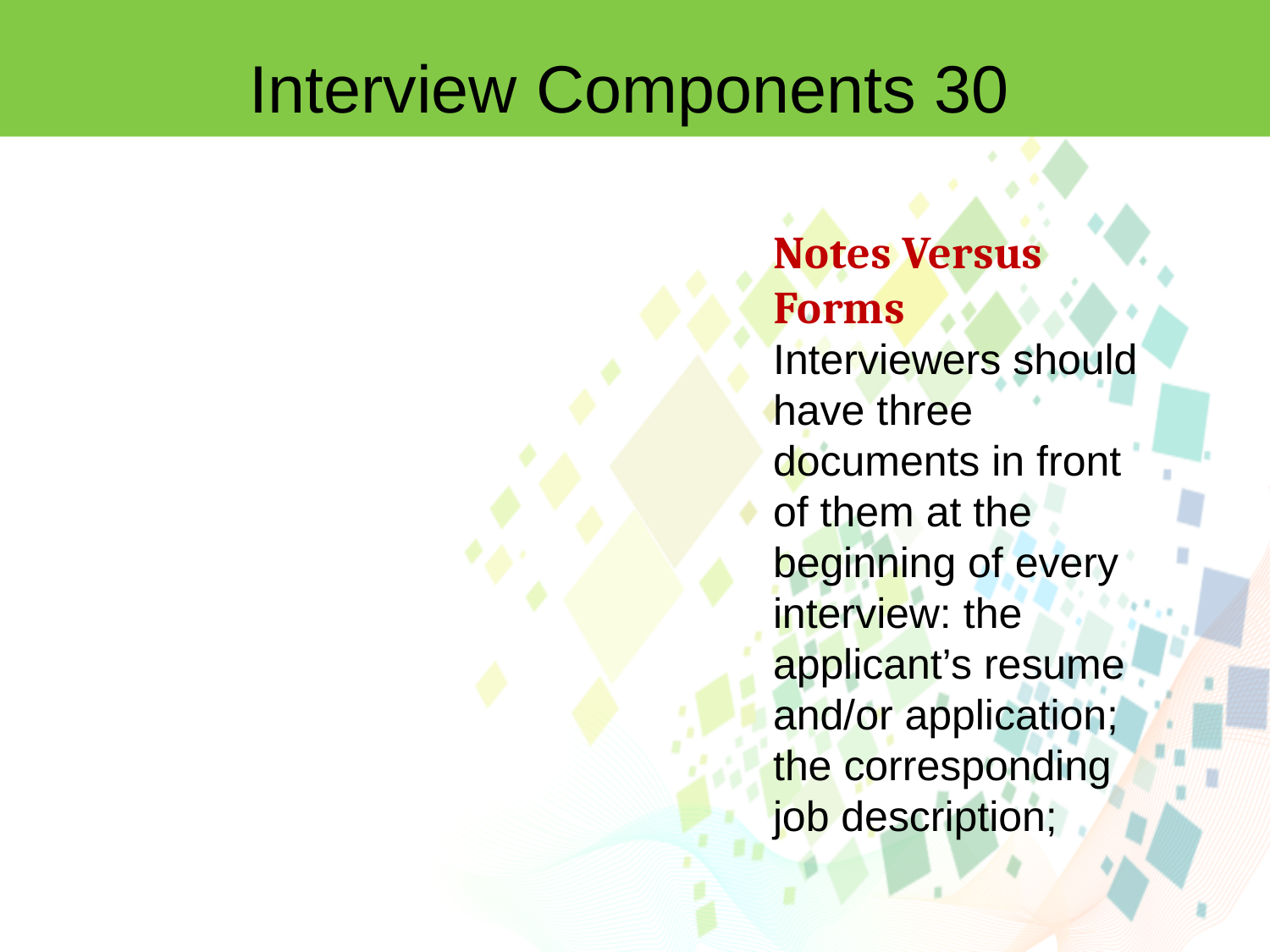

Interview Components 30
Notes Versus Forms
Interviewers should have three documents in front of them at the beginning of every
interview: the applicant’s resume and/or application; the corresponding job description;